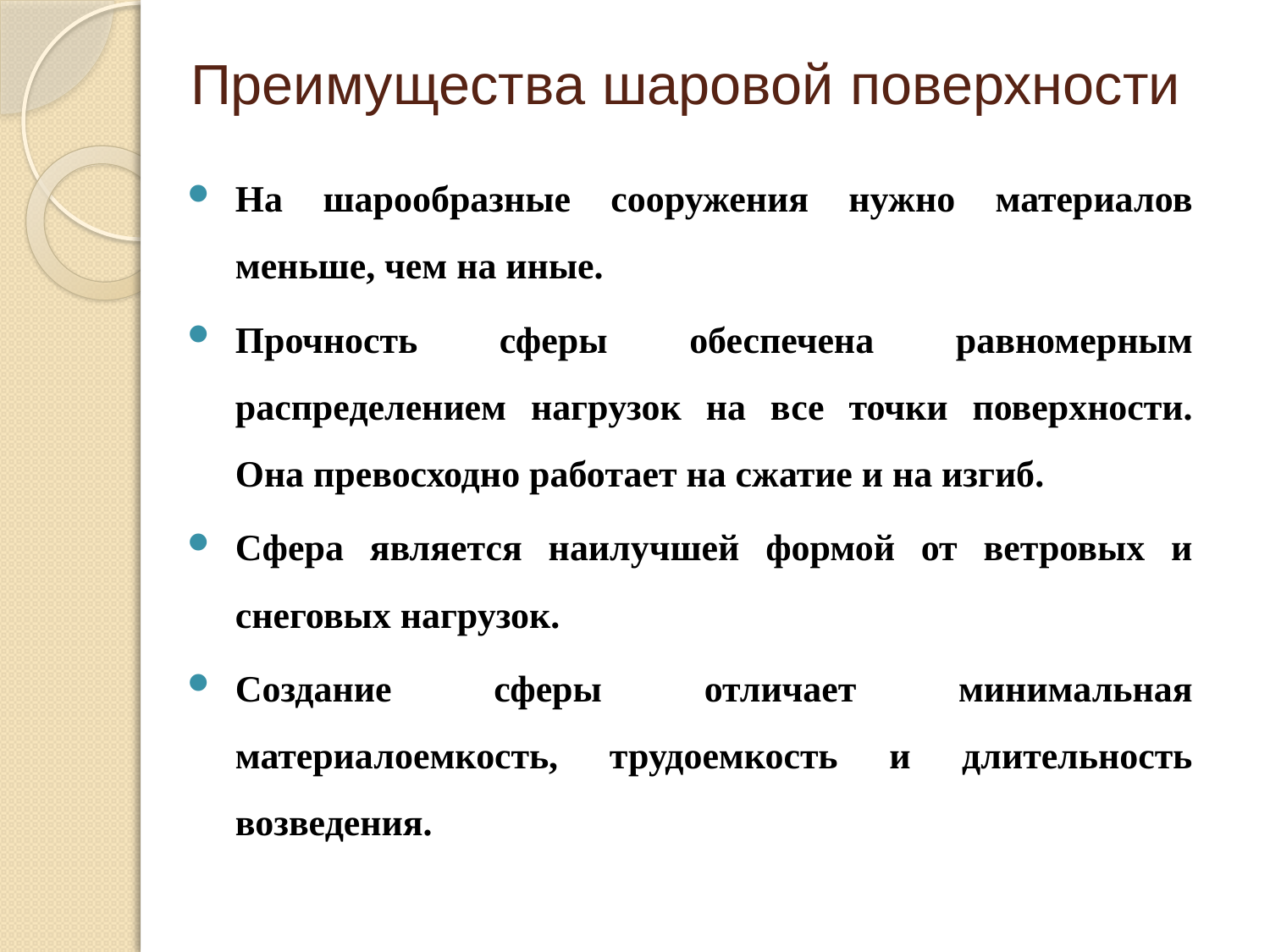

# Преимущества шаровой поверхности
На шарообразные сооружения нужно материалов меньше, чем на иные.
Прочность сферы обеспечена равномерным распределением нагрузок на все точки поверхности. Она превосходно работает на сжатие и на изгиб.
Сфера является наилучшей формой от ветровых и снеговых нагрузок.
Создание сферы отличает минимальная материалоемкость, трудоемкость и длительность возведения.